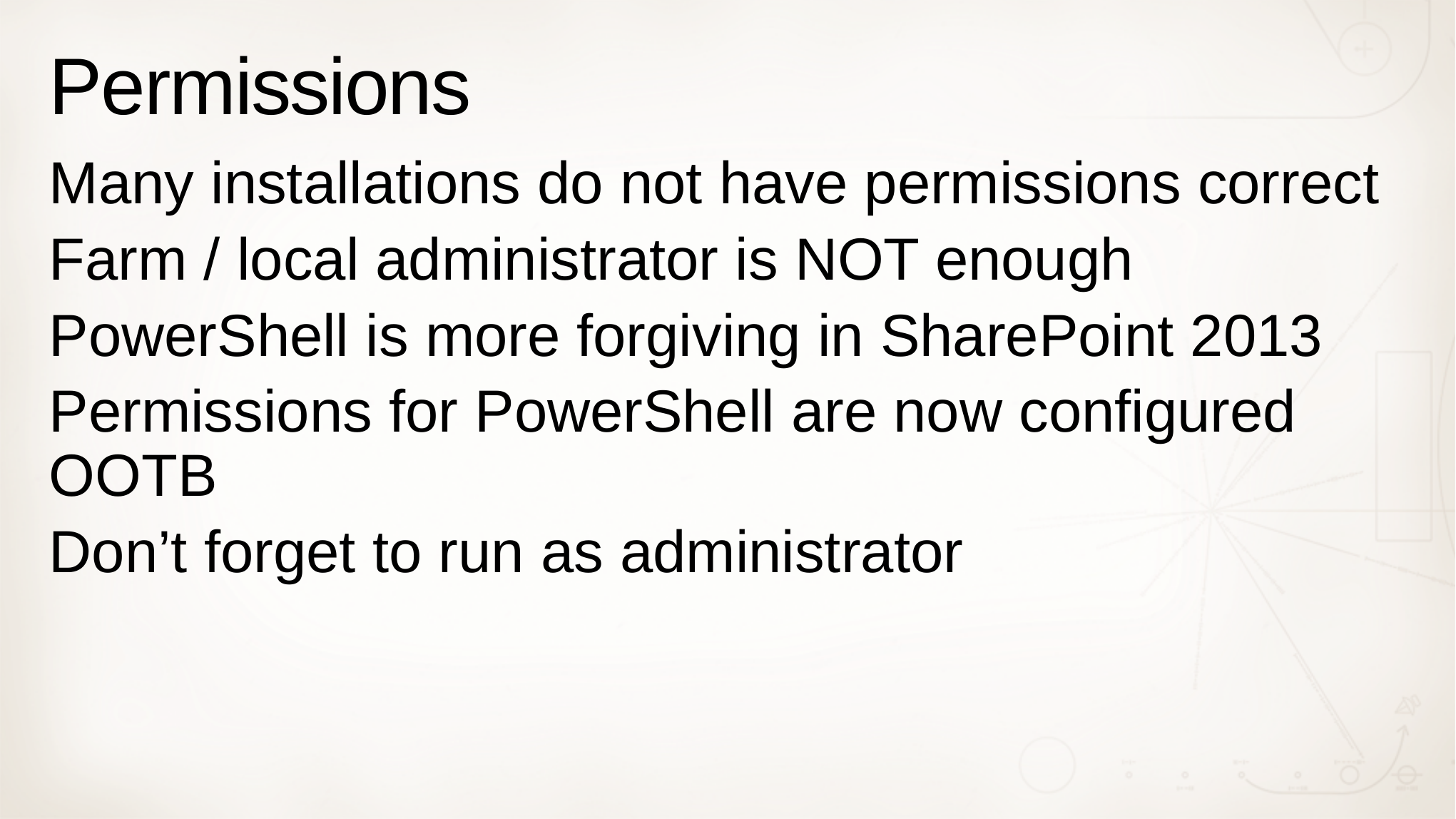

# Permissions
Many installations do not have permissions correct
Farm / local administrator is NOT enough
PowerShell is more forgiving in SharePoint 2013
Permissions for PowerShell are now configured OOTB
Don’t forget to run as administrator